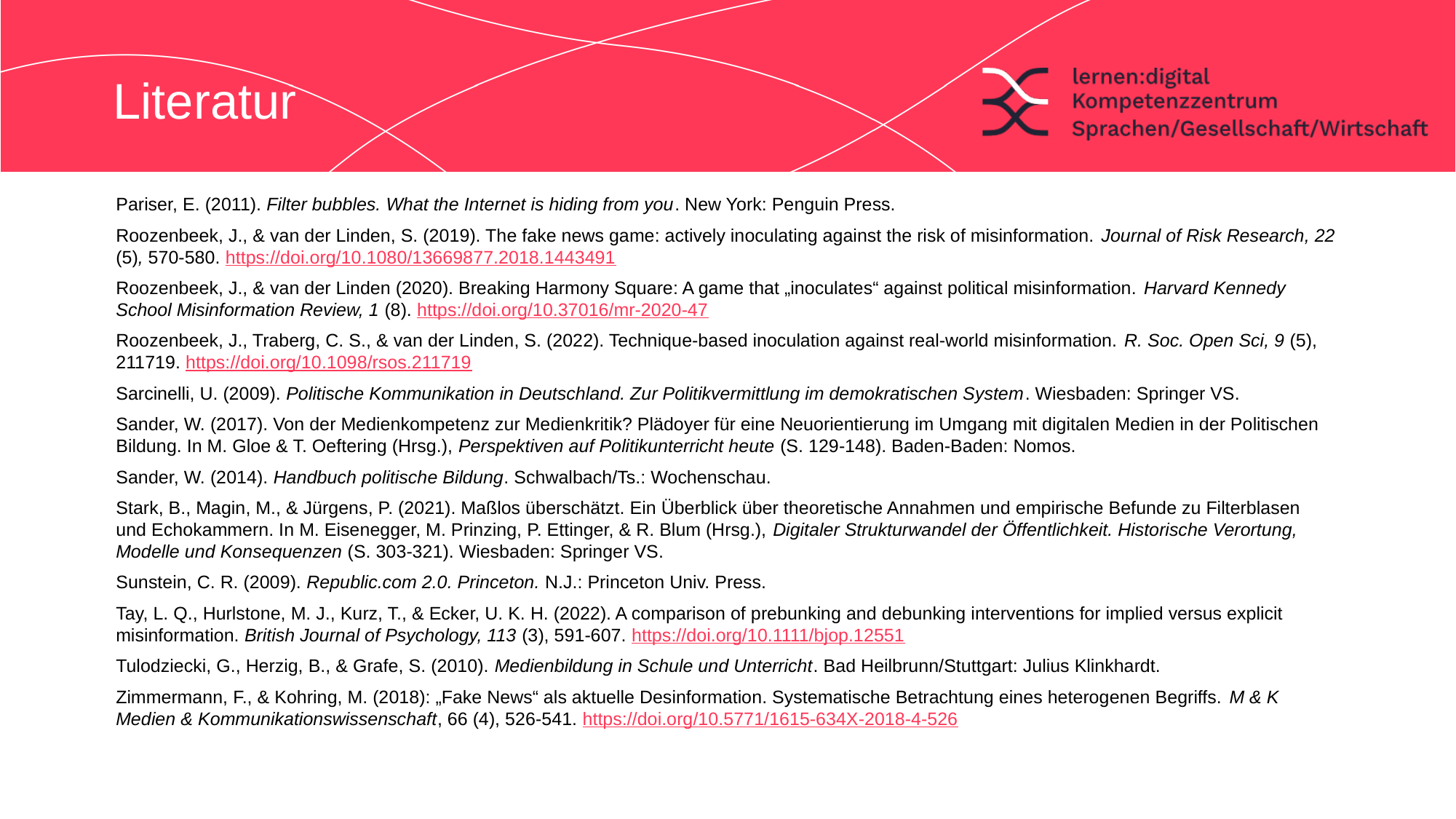

# Literatur
Pariser, E. (2011). Filter bubbles. What the Internet is hiding from you. New York: Penguin Press.
Roozenbeek, J., & van der Linden, S. (2019). The fake news game: actively inoculating against the risk of misinformation. Journal of Risk Research, 22 (5), 570-580. https://doi.org/10.1080/13669877.2018.1443491
Roozenbeek, J., & van der Linden (2020). Breaking Harmony Square: A game that „inoculates“ against political misinformation. Harvard Kennedy School Misinformation Review, 1 (8). https://doi.org/10.37016/mr-2020-47
Roozenbeek, J., Traberg, C. S., & van der Linden, S. (2022). Technique-based inoculation against real-world misinformation. R. Soc. Open Sci, 9 (5), 211719. https://doi.org/10.1098/rsos.211719
Sarcinelli, U. (2009). Politische Kommunikation in Deutschland. Zur Politikvermittlung im demokratischen System. Wiesbaden: Springer VS.
Sander, W. (2017). Von der Medienkompetenz zur Medienkritik? Plädoyer für eine Neuorientierung im Umgang mit digitalen Medien in der Politischen Bildung. In M. Gloe & T. Oeftering (Hrsg.), Perspektiven auf Politikunterricht heute (S. 129-148). Baden-Baden: Nomos.
Sander, W. (2014). Handbuch politische Bildung. Schwalbach/Ts.: Wochenschau.
Stark, B., Magin, M., & Jürgens, P. (2021). Maßlos überschätzt. Ein Überblick über theoretische Annahmen und empirische Befunde zu Filterblasen und Echokammern. In M. Eisenegger, M. Prinzing, P. Ettinger, & R. Blum (Hrsg.), Digitaler Strukturwandel der Öffentlichkeit. Historische Verortung, Modelle und Konsequenzen (S. 303-321). Wiesbaden: Springer VS.
Sunstein, C. R. (2009). Republic.com 2.0. Princeton. N.J.: Princeton Univ. Press.
Tay, L. Q., Hurlstone, M. J., Kurz, T., & Ecker, U. K. H. (2022). A comparison of prebunking and debunking interventions for implied versus explicit misinformation. British Journal of Psychology, 113 (3), 591-607. https://doi.org/10.1111/bjop.12551
Tulodziecki, G., Herzig, B., & Grafe, S. (2010). Medienbildung in Schule und Unterricht. Bad Heilbrunn/Stuttgart: Julius Klinkhardt.
Zimmermann, F., & Kohring, M. (2018): „Fake News“ als aktuelle Desinformation. Systematische Betrachtung eines heterogenen Begriffs. M & K Medien & Kommunikationswissenschaft, 66 (4), 526-541. https://doi.org/10.5771/1615-634X-2018-4-526